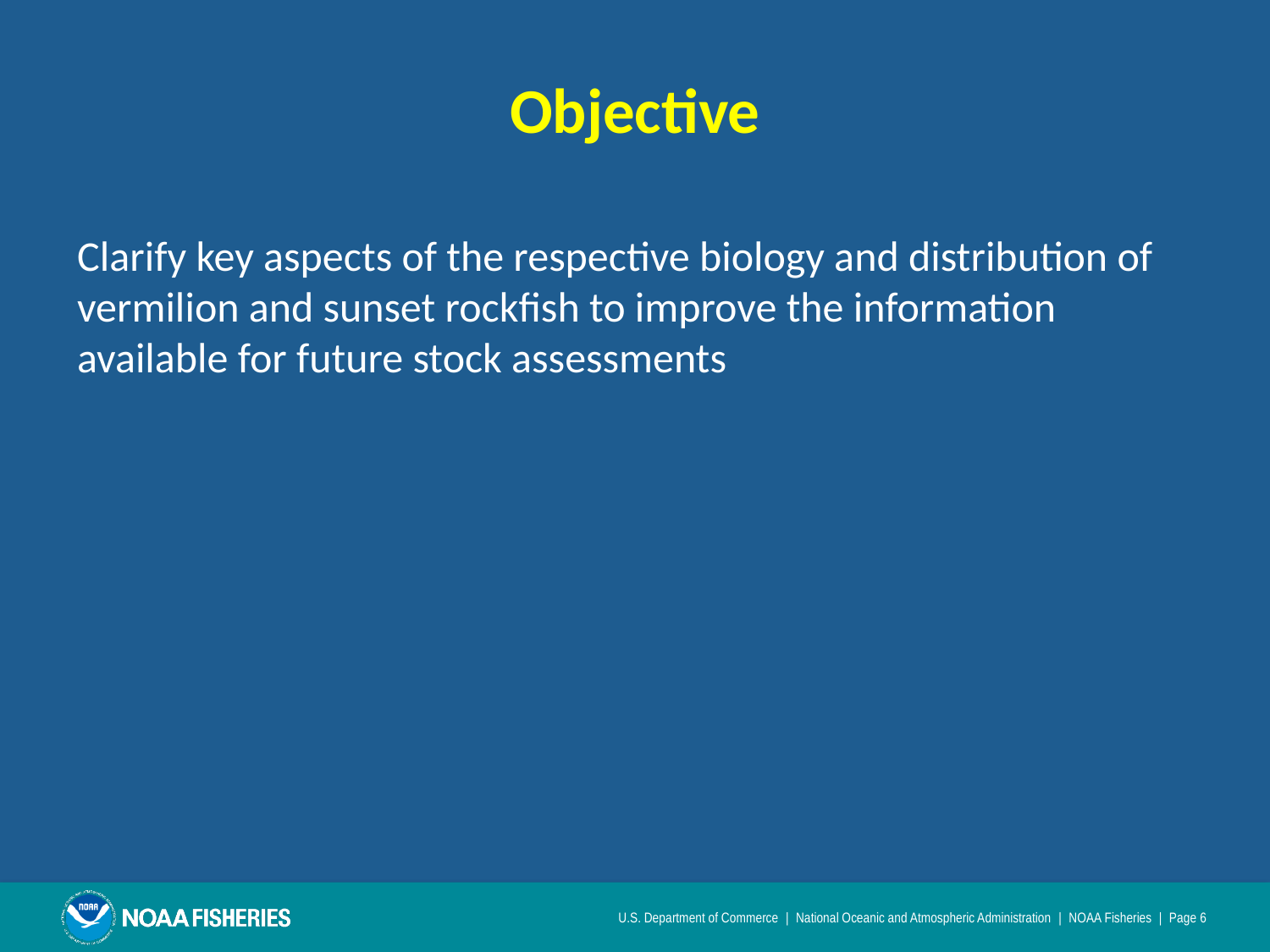

# Objective
Clarify key aspects of the respective biology and distribution of vermilion and sunset rockfish to improve the information available for future stock assessments

U.S. Department of Commerce | National Oceanic and Atmospheric Administration | NOAA Fisheries | Page 6